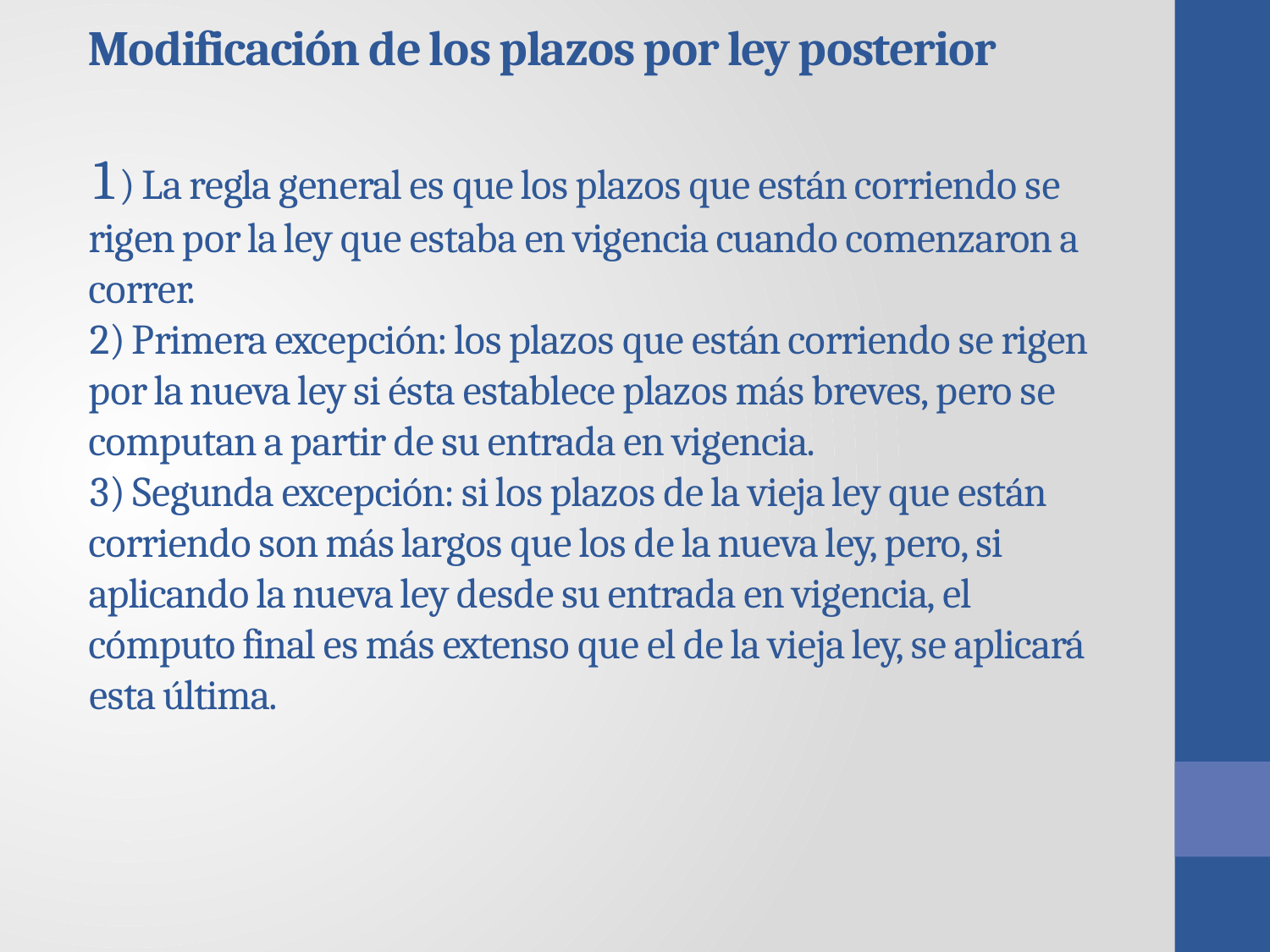

# Modificación de los plazos por ley posterior 1) La regla general es que los plazos que están corriendo se rigen por la ley que estaba en vigencia cuando comenzaron a correr. 2) Primera excepción: los plazos que están corriendo se rigen por la nueva ley si ésta establece plazos más breves, pero se computan a partir de su entrada en vigencia. 3) Segunda excepción: si los plazos de la vieja ley que están corriendo son más largos que los de la nueva ley, pero, si aplicando la nueva ley desde su entrada en vigencia, el cómputo final es más extenso que el de la vieja ley, se aplicará esta última.